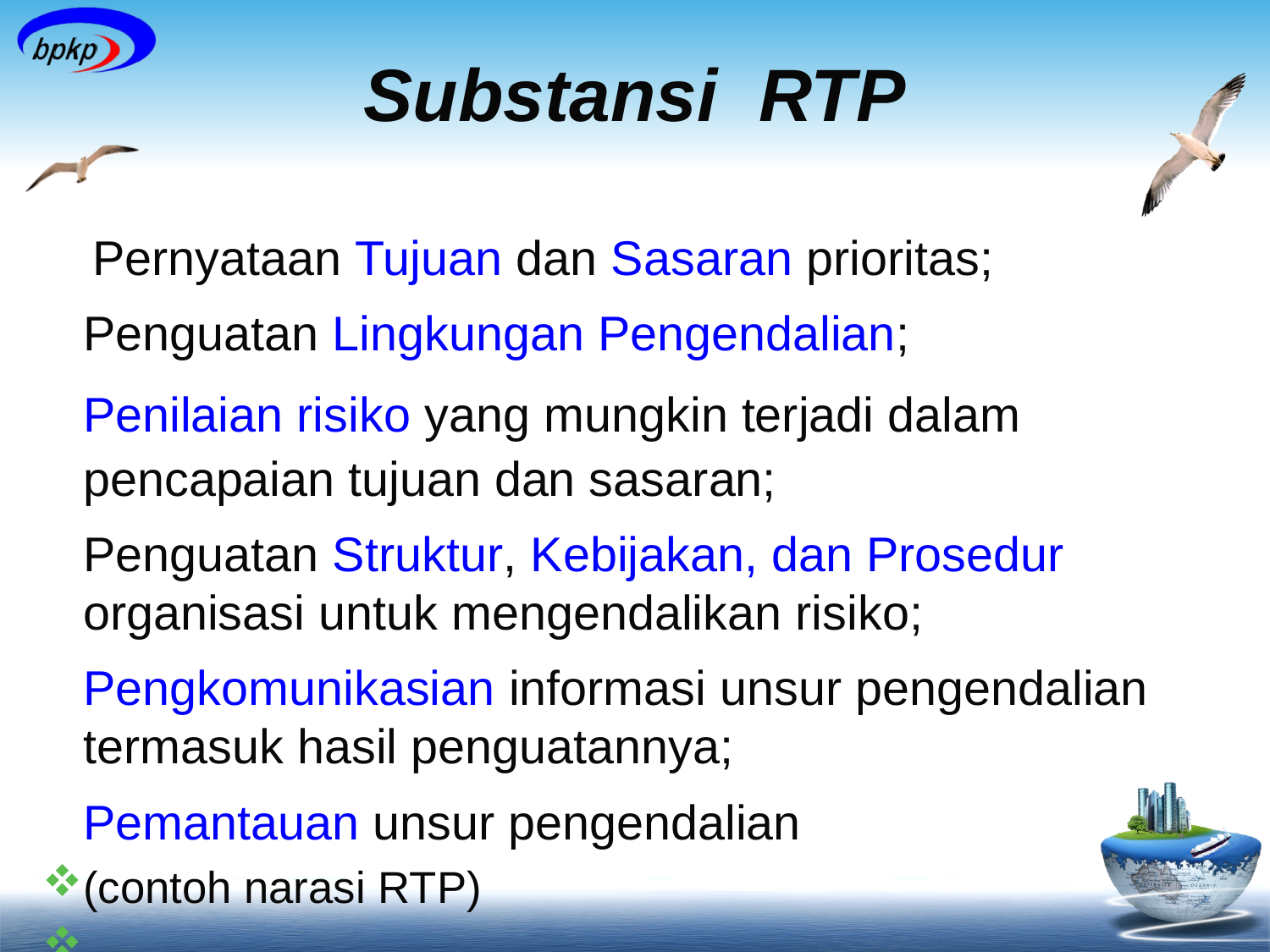

# Substansi  RTP

    Pernyataan Tujuan dan Sasaran prioritas;
	Penguatan Lingkungan Pengendalian;
	Penilaian risiko yang mungkin terjadi dalam pencapaian tujuan dan sasaran;
	Penguatan Struktur, Kebijakan, dan Prosedur organisasi untuk mengendalikan risiko;
	Pengkomunikasian informasi unsur pengendalian termasuk hasil penguatannya;
	Pemantauan unsur pengendalian
(contoh narasi RTP)